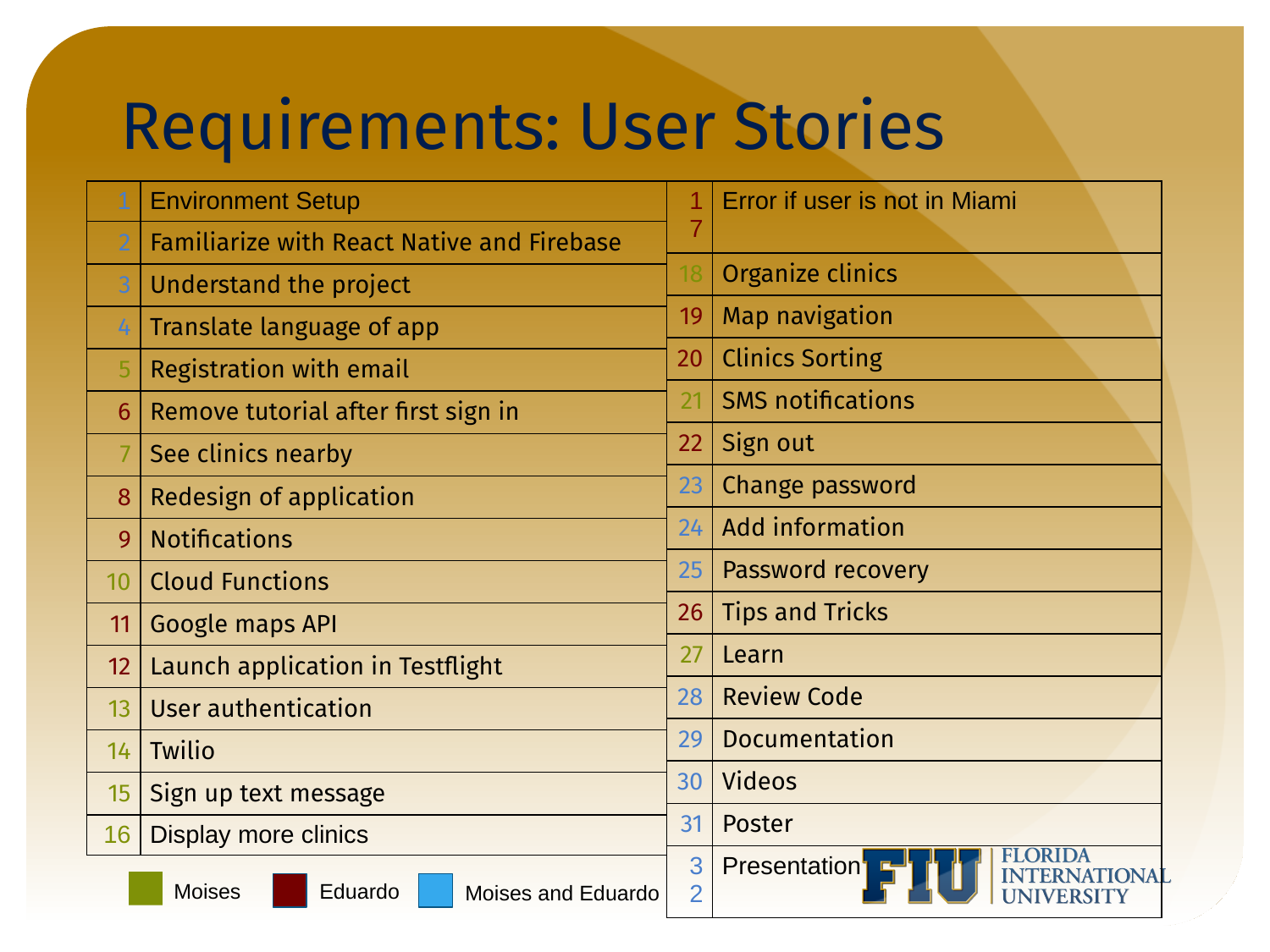

# Requirements: User Stories
| 1 | Environment Setup |
| --- | --- |
| 2 | Familiarize with React Native and Firebase |
| 3 | Understand the project |
| 4 | Translate language of app |
| 5 | Registration with email |
| 6 | Remove tutorial after first sign in |
| 7 | See clinics nearby |
| 8 | Redesign of application |
| 9 | Notifications |
| 10 | Cloud Functions |
| 11 | Google maps API |
| 12 | Launch application in Testflight |
| 13 | User authentication |
| 14 | Twilio |
| 15 | Sign up text message |
| 16 | Display more clinics |
| 17 | Error if user is not in Miami |
| --- | --- |
| 18 | Organize clinics |
| 19 | Map navigation |
| 20 | Clinics Sorting |
| 21 | SMS notifications |
| 22 | Sign out |
| 23 | Change password |
| 24 | Add information |
| 25 | Password recovery |
| 26 | Tips and Tricks |
| 27 | Learn |
| 28 | Review Code |
| 29 | Documentation |
| 30 | Videos |
| 31 | Poster |
| 32 | Presentation |

Moises
Eduardo

Moises and Eduardo